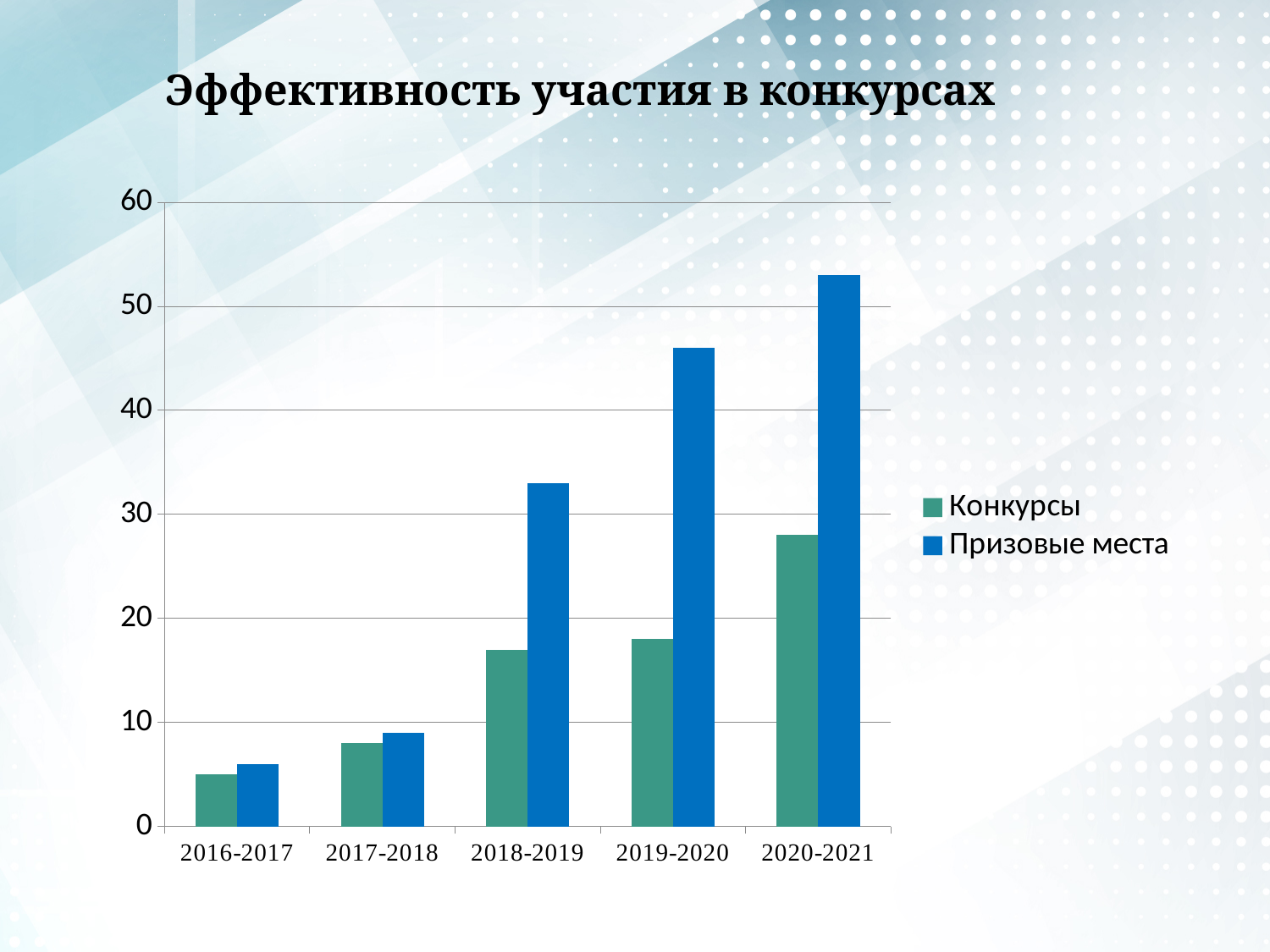

# Эффективность участия в конкурсах

### Chart

| Category | Конкурсы | Призовые места |
|---|---|---|
| 2016-2017 | 5.0 | 6.0 |
| 2017-2018 | 8.0 | 9.0 |
| 2018-2019 | 17.0 | 33.0 |
| 2019-2020 | 18.0 | 46.0 |
| 2020-2021 | 28.0 | 53.0 |